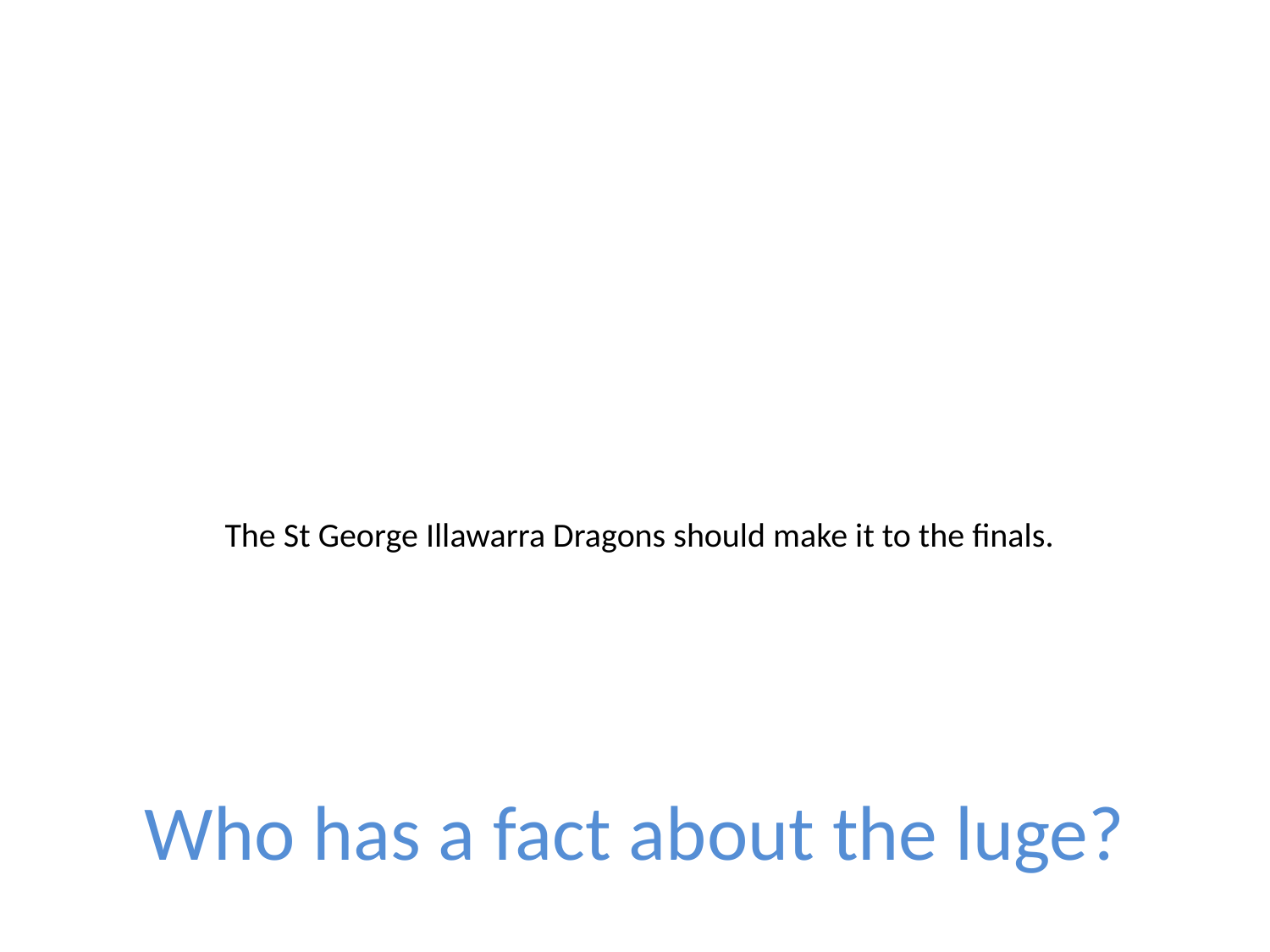

# The St George Illawarra Dragons should make it to the finals.
Who has a fact about the luge?